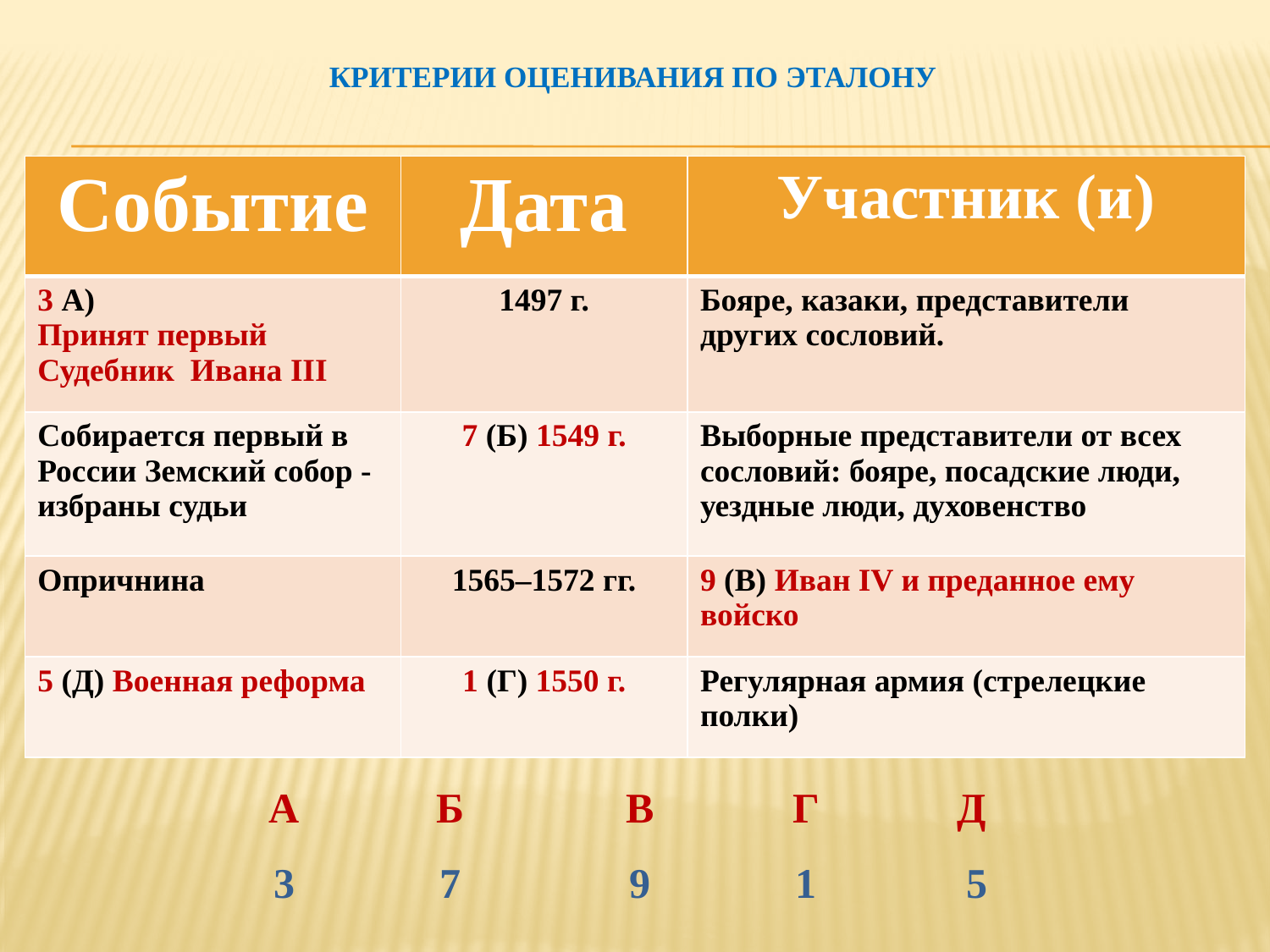

# Критерии оценивания по эталону
| Событие | Дата | Участник (и) |
| --- | --- | --- |
| 3 А) Принят первый Судебник Ивана III | 1497 г. | Бояре, казаки, представители других сословий. |
| Собирается первый в России Земский собор - избраны судьи | 7 (Б) 1549 г. | Выборные представители от всех сословий: бояре, посадские люди, уездные люди, духовенство |
| Опричнина | 1565–1572 гг. | 9 (В) Иван IV и преданное ему войско |
| 5 (Д) Военная реформа | 1 (Г) 1550 г. | Регулярная армия (стрелецкие полки) |
| Событие | Дата | Участник (и) |
| --- | --- | --- |
| \_\_\_\_\_\_\_\_\_\_\_\_ А) | 1497 г. | Бояре, казаки, представители других сословий. |
| Собирается первый в России Земский собор - избраны судьи | \_\_\_\_\_\_\_\_\_\_\_(Б) | Выборные представители от всех сословий: бояре, посадские люди, уездные люди, духовенство |
| Опричнина | 1565–1572 гг. | \_\_\_\_\_\_\_\_\_\_\_\_ (В) |
| \_\_\_\_\_\_\_\_\_\_\_\_ (Д) | \_\_\_\_\_\_\_\_\_\_\_\_(Г) | Регулярная армия (стрелецкие полки) |
| А | Б | В | Г | Д |
| --- | --- | --- | --- | --- |
| 3 | 7 | 9 | 1 | 5 |